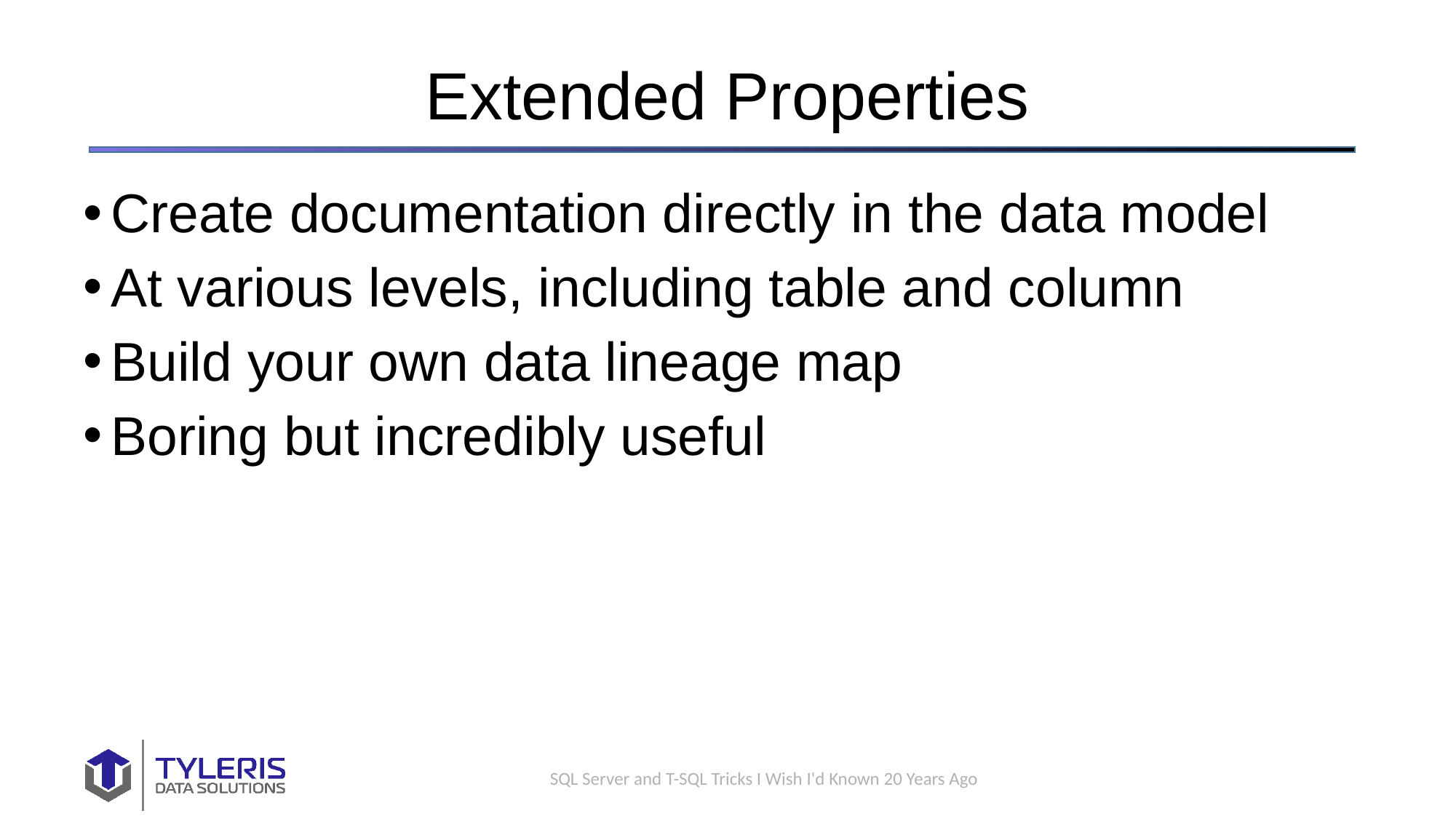

Extended Properties

Create documentation directly in the data model
At various levels, including table and column
Build your own data lineage map
Boring but incredibly useful

SQL Server and T-SQL Tricks I Wish I'd Known 20 Years Ago